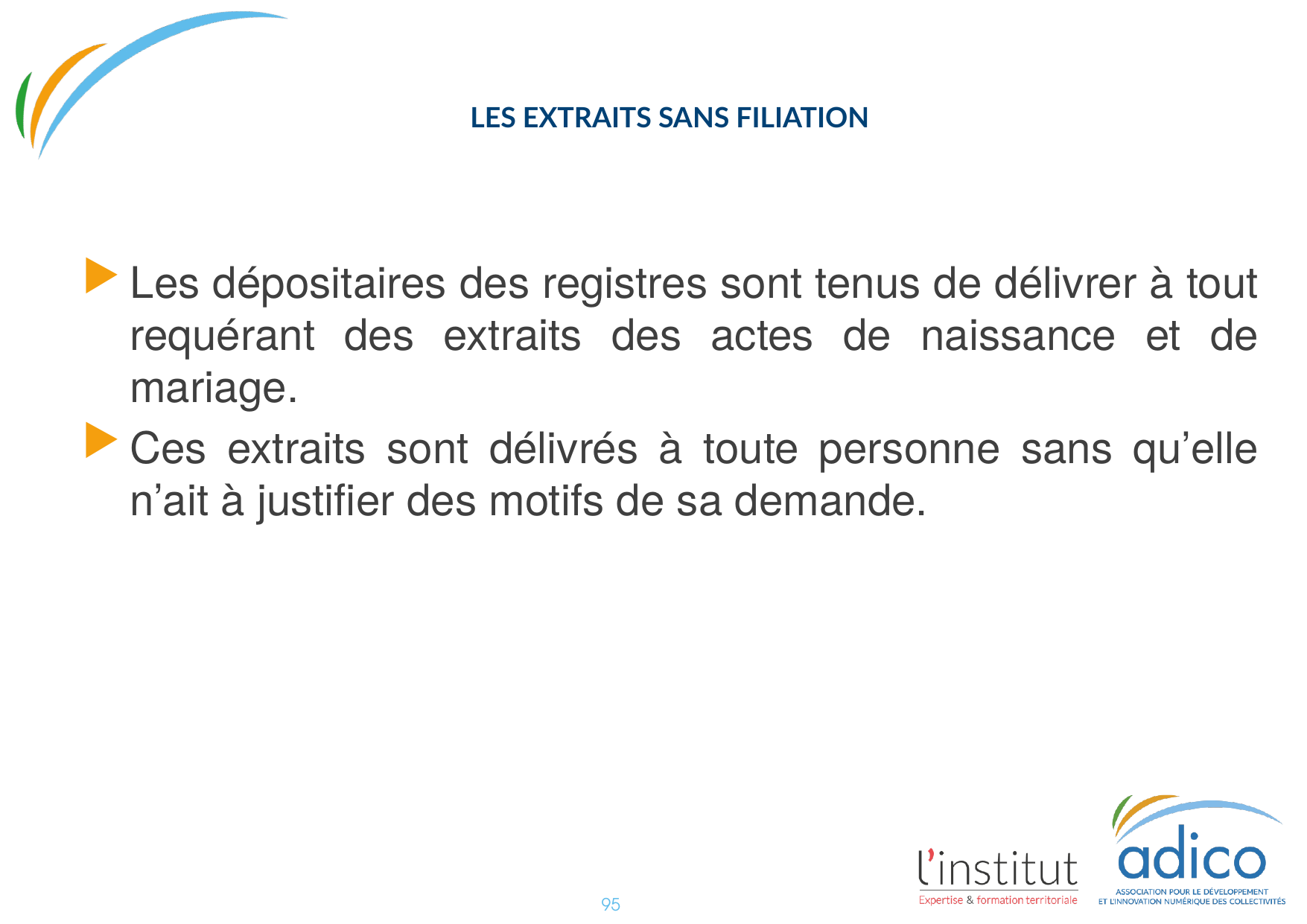

#
LES EXTRAITS SANS FILIATION
Les dépositaires des registres sont tenus de délivrer à tout requérant des extraits des actes de naissance et de mariage.
Ces extraits sont délivrés à toute personne sans qu’elle n’ait à justifier des motifs de sa demande.